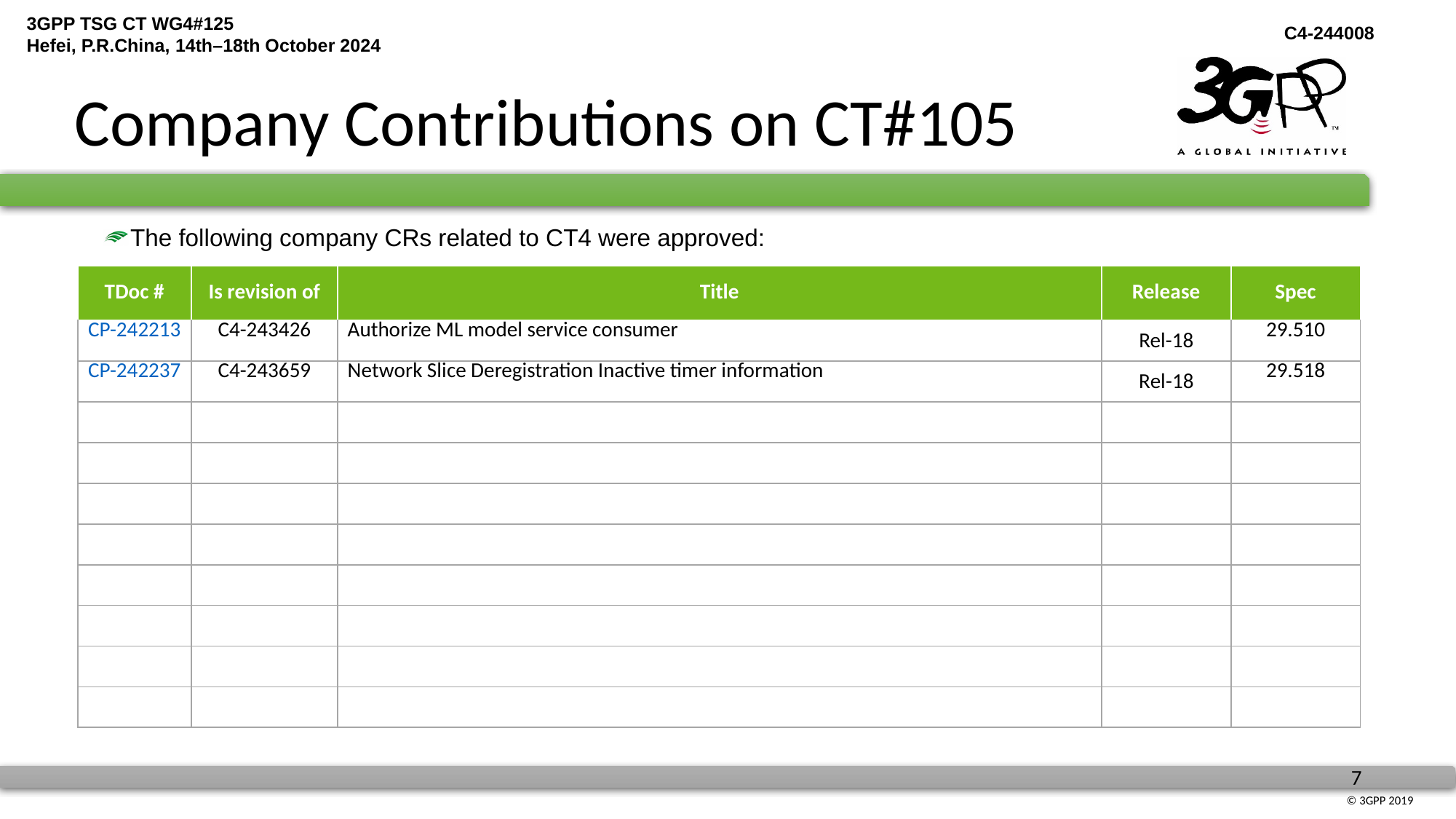

# Company Contributions on CT#105
The following company CRs related to CT4 were approved:

| TDoc # | Is revision of | Title | Release | Spec |
| --- | --- | --- | --- | --- |
| CP-242213 | C4-243426 | Authorize ML model service consumer | Rel-18 | 29.510 |
| CP-242237 | C4-243659 | Network Slice Deregistration Inactive timer information | Rel-18 | 29.518 |
|  |  |  |  |  |
|  |  |  |  |  |
|  |  |  |  |  |
|  |  |  |  |  |
|  |  |  |  |  |
|  |  |  |  |  |
|  |  |  |  |  |
|  |  |  |  |  |